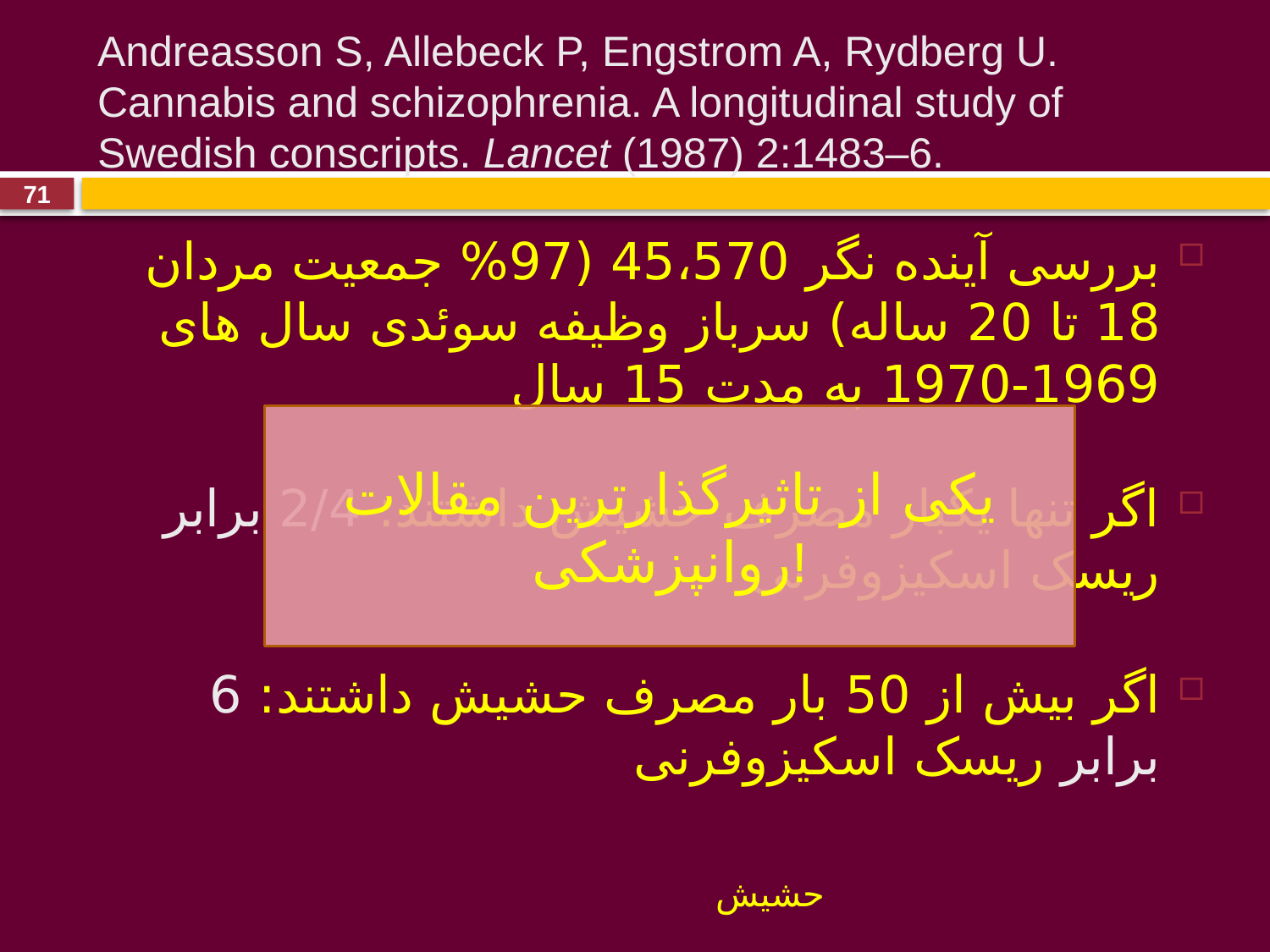

# Andreasson S, Allebeck P, Engstrom A, Rydberg U. Cannabis and schizophrenia. A longitudinal study of Swedish conscripts. Lancet (1987) 2:1483–6.
71
بررسی آینده نگر 45،570 (97% جمعیت مردان 18 تا 20 ساله) سرباز وظیفه سوئدی سال های 1969-1970 به مدت 15 سال
اگر تنها یکبار مصرف حشیش داشتند: 2/4 برابر ریسک اسکیزوفرنی
اگر بیش از 50 بار مصرف حشیش داشتند: 6 برابر ریسک اسکیزوفرنی

یکی از تاثیرگذارترین مقالات روانپزشکی!
حشیش